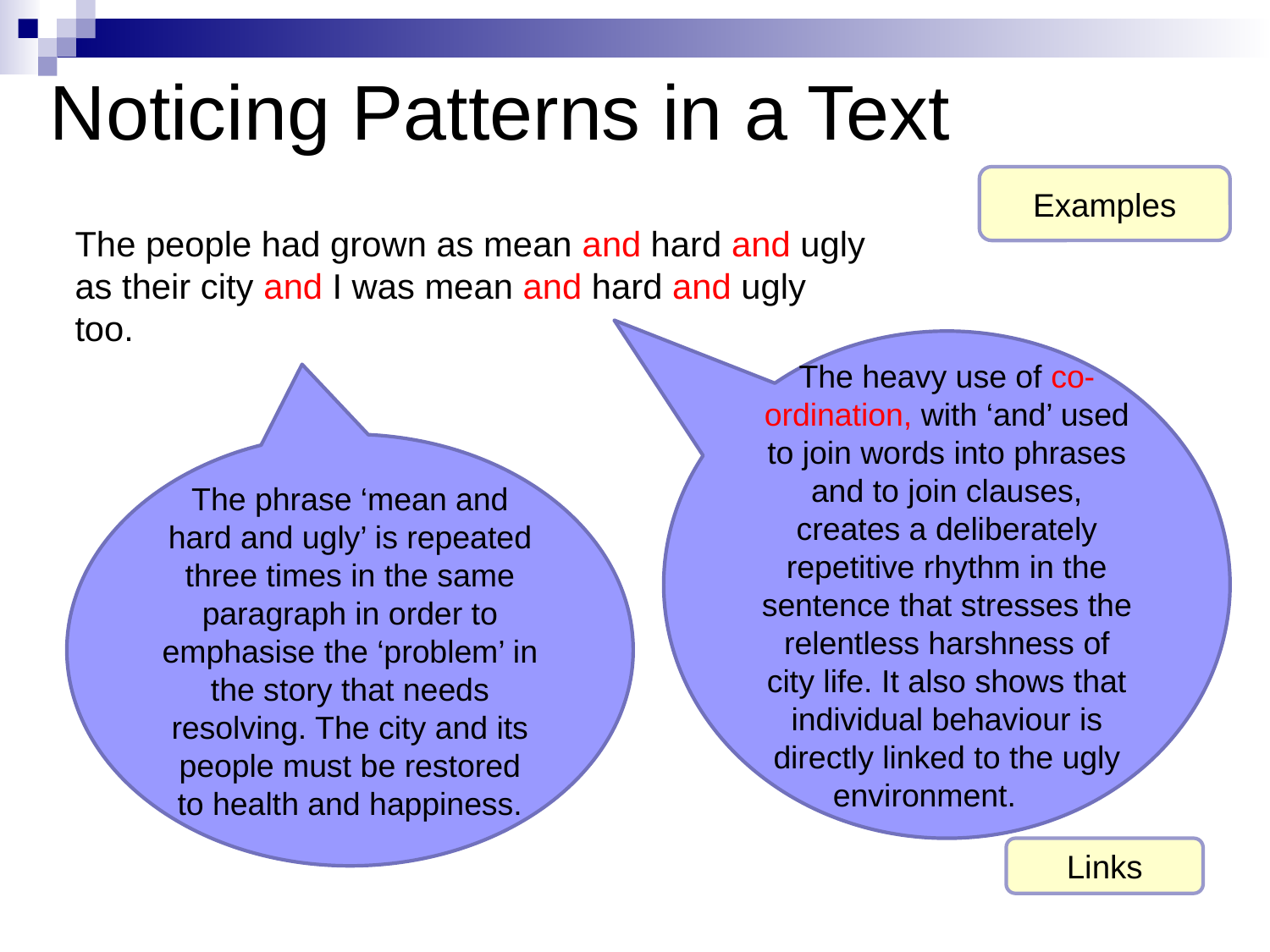

# Noticing Patterns in a Text
Examples
The people had grown as mean and hard and ugly as their city and I was mean and hard and ugly too.
The heavy use of co-ordination, with ‘and’ used to join words into phrases and to join clauses, creates a deliberately repetitive rhythm in the sentence that stresses the relentless harshness of city life. It also shows that individual behaviour is directly linked to the ugly environment.
The phrase ‘mean and hard and ugly’ is repeated three times in the same paragraph in order to emphasise the ‘problem’ in the story that needs resolving. The city and its people must be restored to health and happiness.
Links